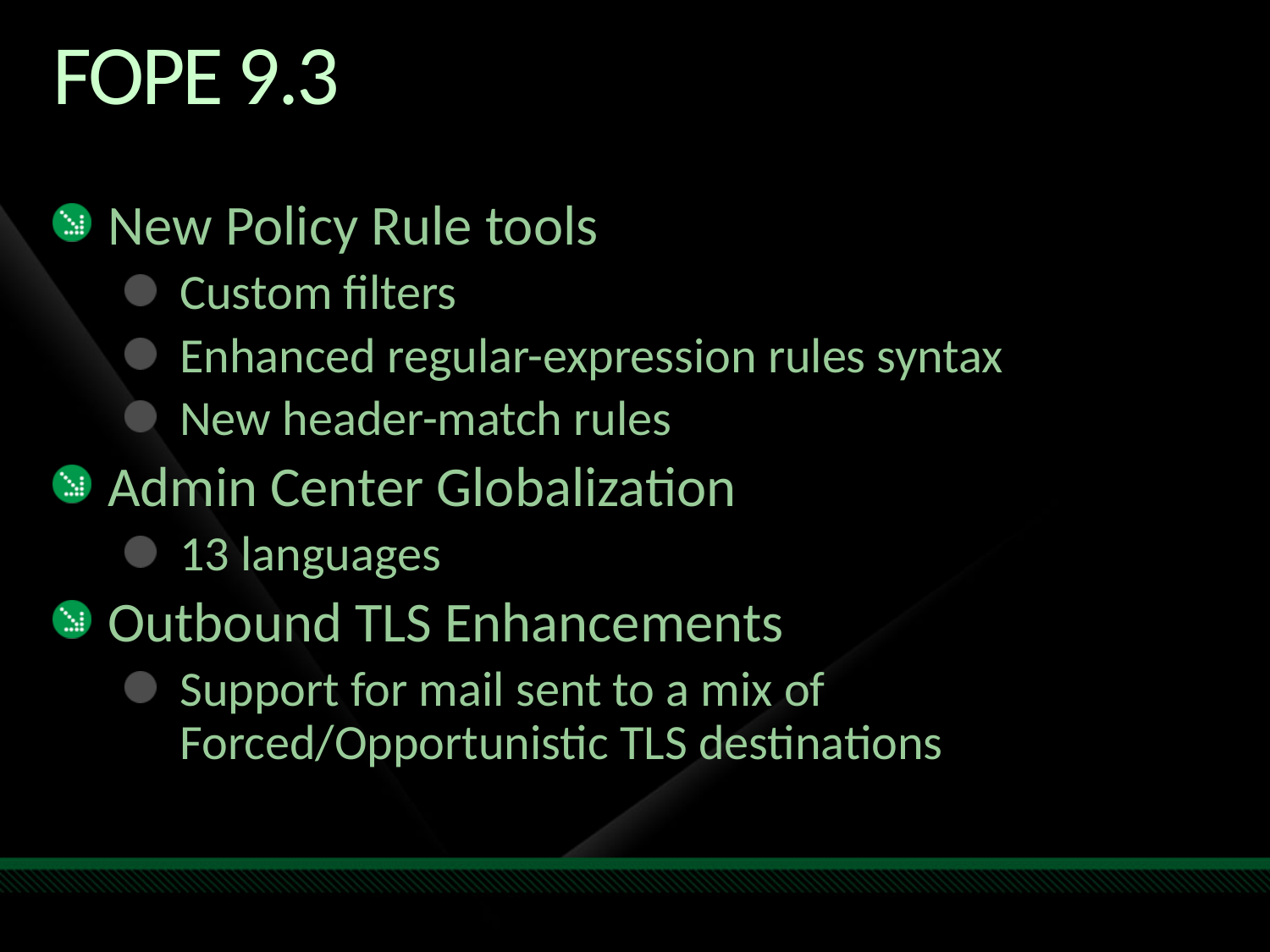

# FOPE 9.3
New Policy Rule tools
Custom filters
Enhanced regular-expression rules syntax
New header-match rules
Admin Center Globalization
13 languages
Outbound TLS Enhancements
Support for mail sent to a mix of Forced/Opportunistic TLS destinations